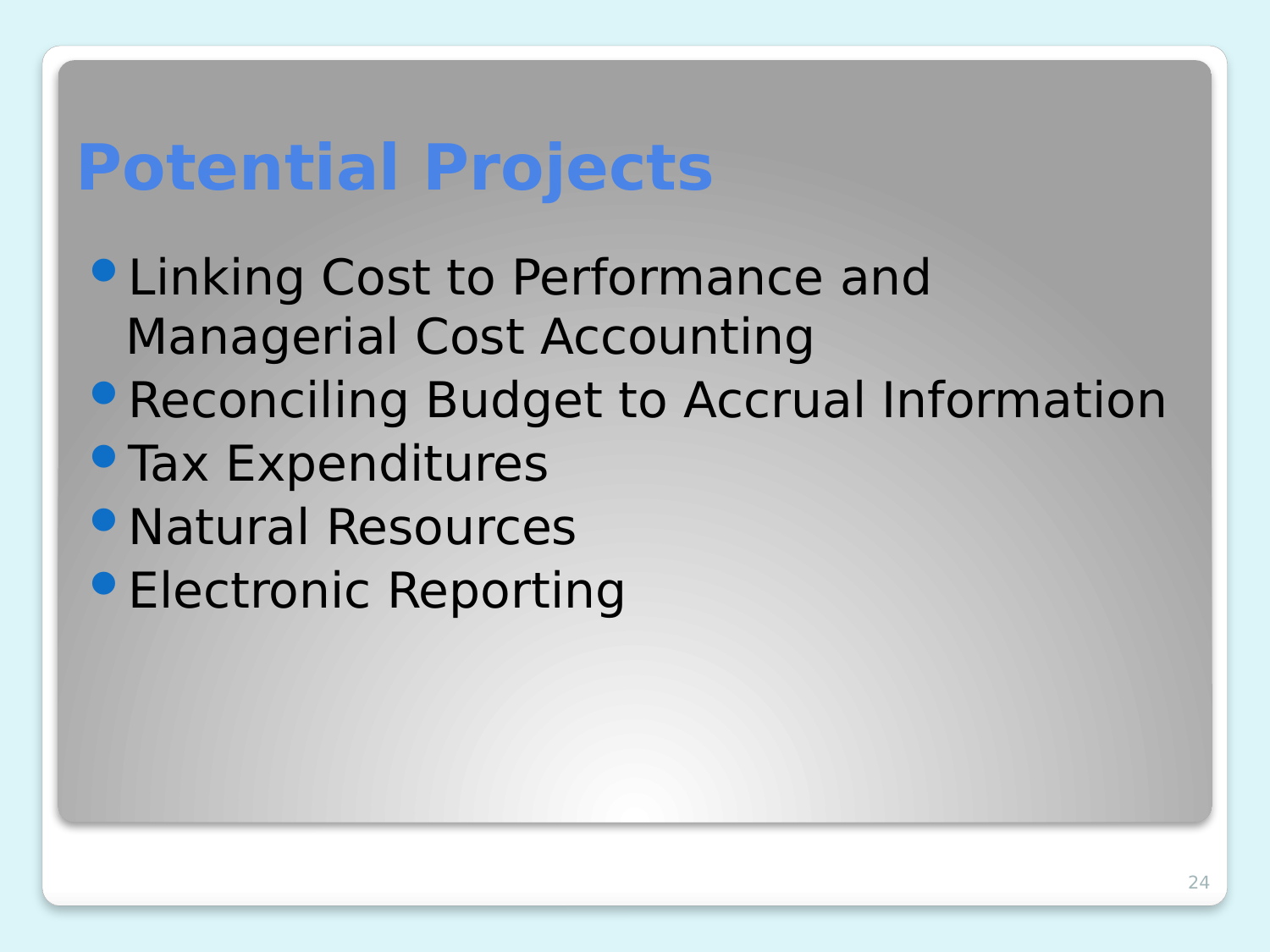

# Potential Projects
Linking Cost to Performance and Managerial Cost Accounting
Reconciling Budget to Accrual Information
Tax Expenditures
Natural Resources
Electronic Reporting

24